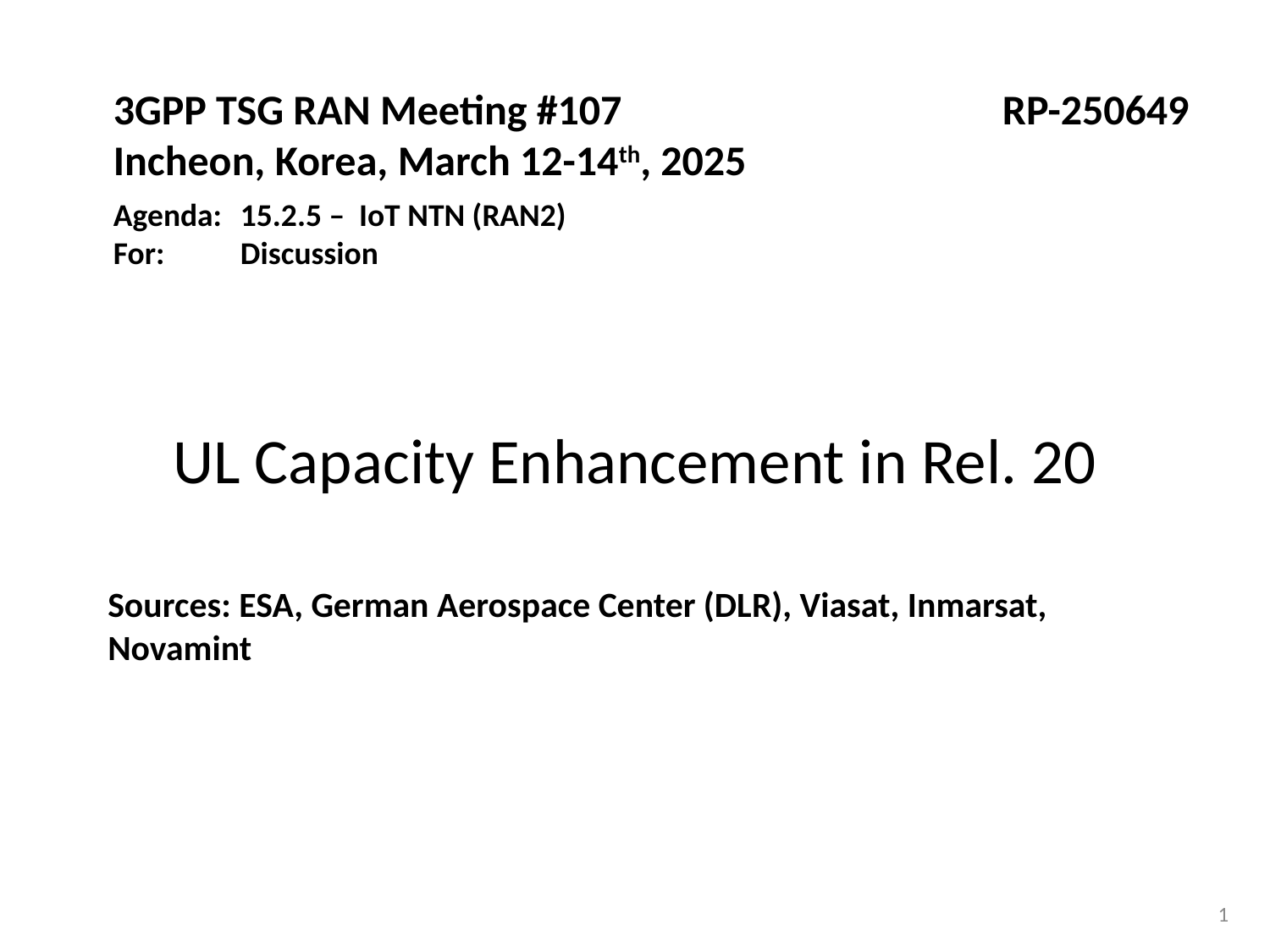

3GPP TSG RAN Meeting #107			RP-250649
Incheon, Korea, March 12-14th, 2025
Agenda:	15.2.5 –  IoT NTN (RAN2)
For:	Discussion
# UL Capacity Enhancement in Rel. 20
Sources: ESA, German Aerospace Center (DLR), Viasat, Inmarsat, Novamint
1